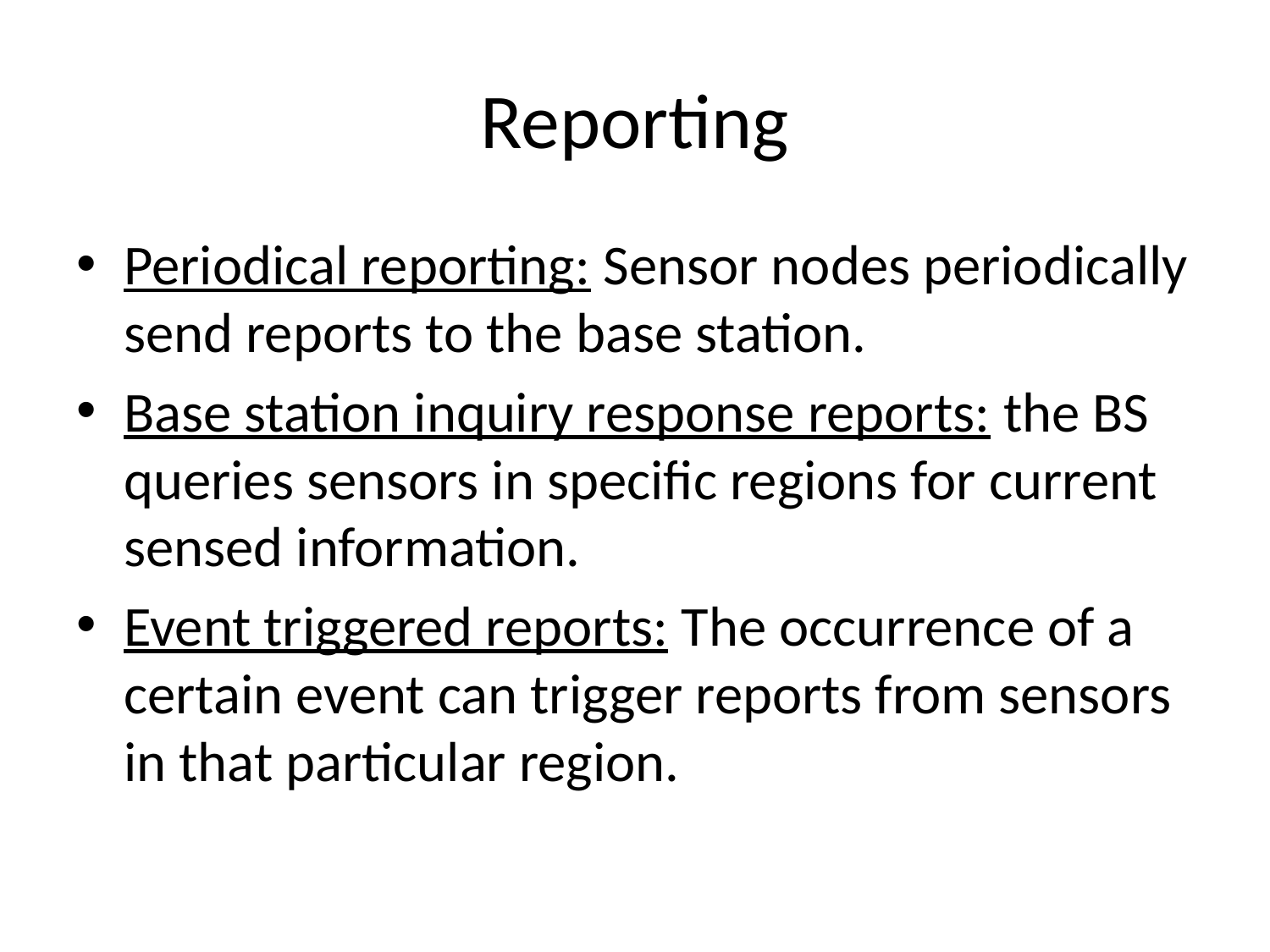

# Reporting
Periodical reporting: Sensor nodes periodically send reports to the base station.
Base station inquiry response reports: the BS queries sensors in specific regions for current sensed information.
Event triggered reports: The occurrence of a certain event can trigger reports from sensors in that particular region.